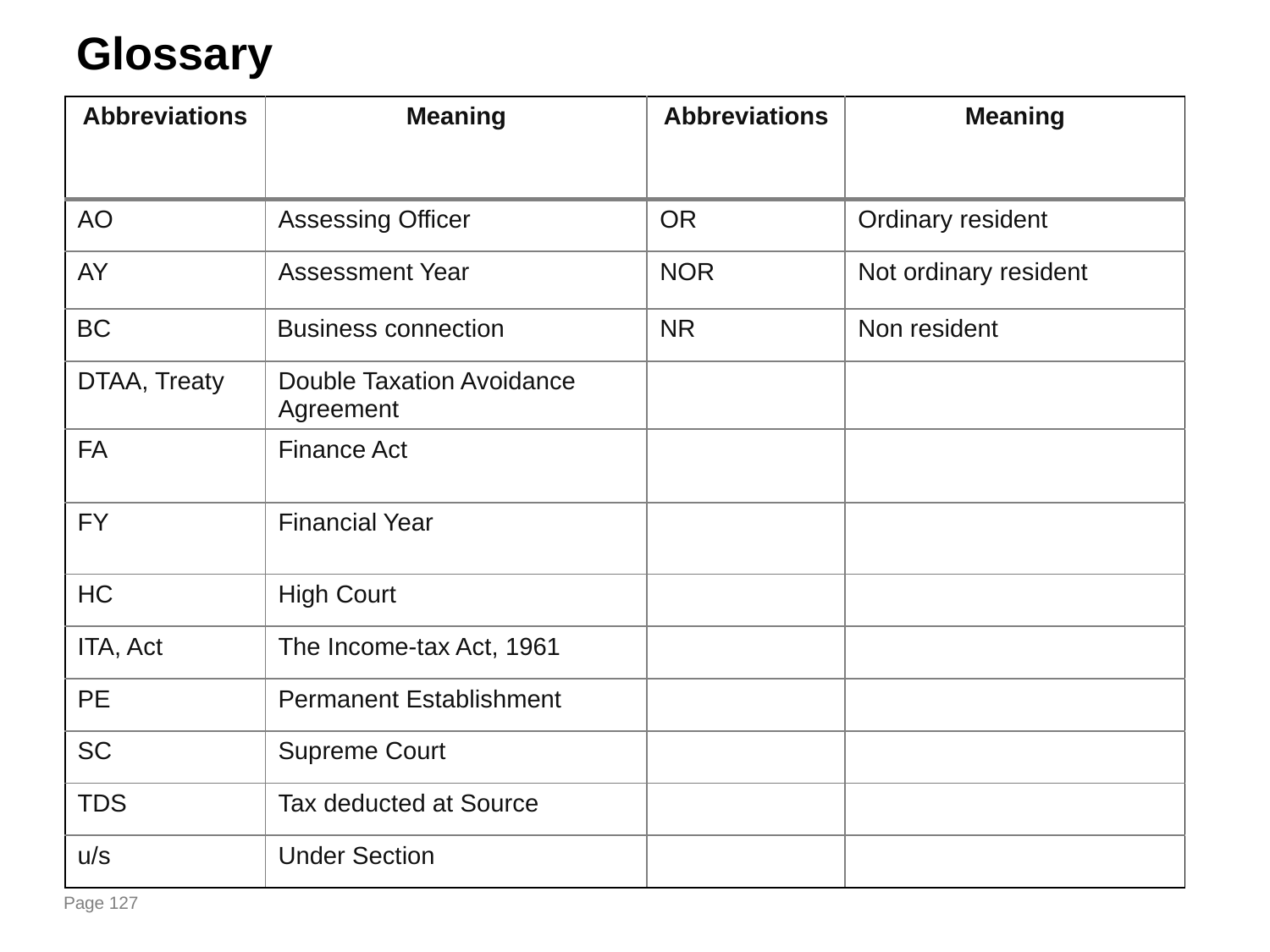

# Glossary
| Abbreviations | Meaning | Abbreviations | Meaning |
| --- | --- | --- | --- |
| AO | Assessing Officer | OR | Ordinary resident |
| AY | Assessment Year | NOR | Not ordinary resident |
| BC | Business connection | NR | Non resident |
| DTAA, Treaty | Double Taxation Avoidance Agreement |  |  |
| FA | Finance Act |  |  |
| FY | Financial Year |  |  |
| HC | High Court |  |  |
| ITA, Act | The Income-tax Act, 1961 |  |  |
| PE | Permanent Establishment |  |  |
| SC | Supreme Court |  |  |
| TDS | Tax deducted at Source |  |  |
| u/s | Under Section |  |  |